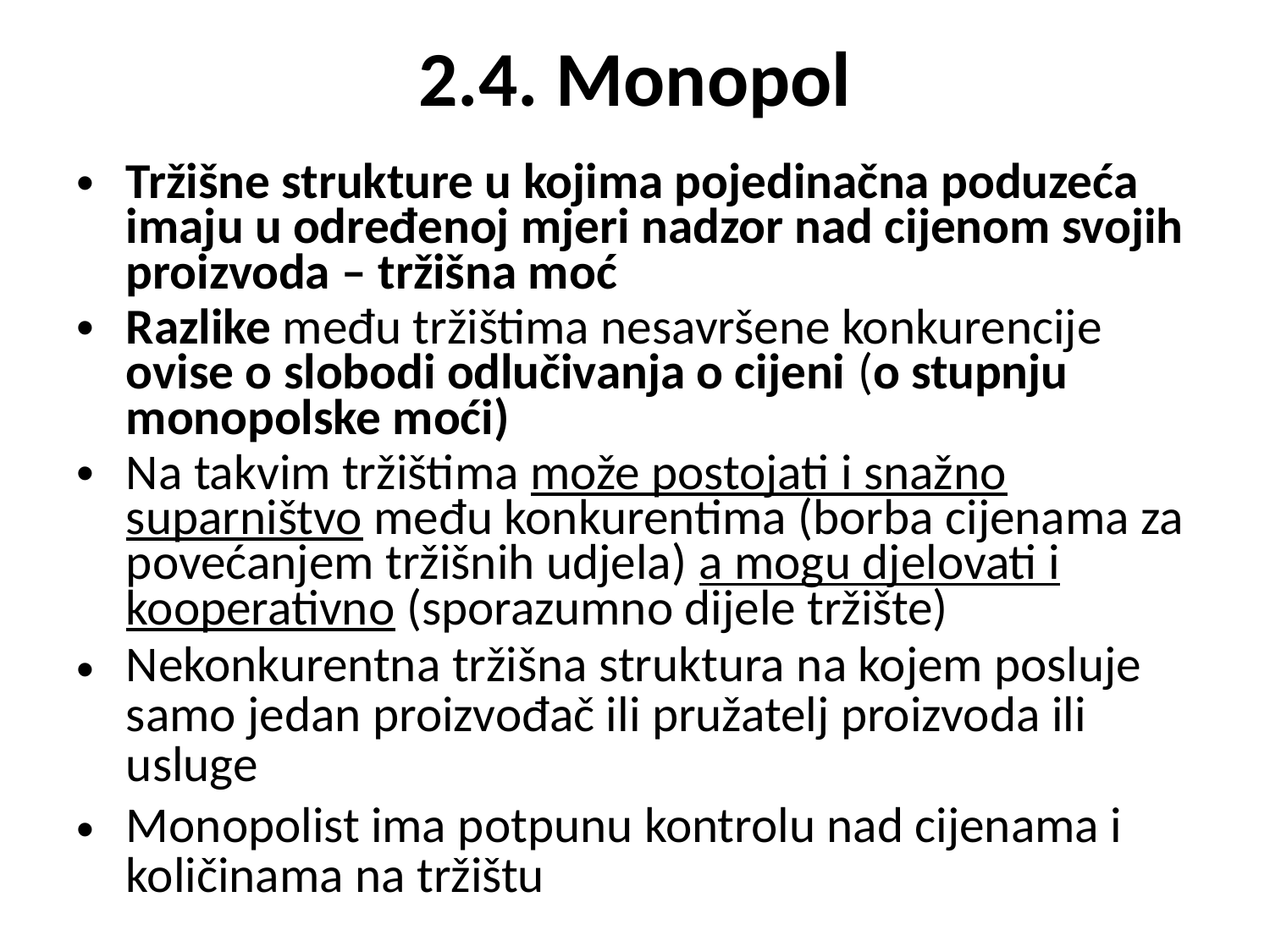

# 2.4. Monopol
Tržišne strukture u kojima pojedinačna poduzeća imaju u određenoj mjeri nadzor nad cijenom svojih proizvoda – tržišna moć
Razlike među tržištima nesavršene konkurencije ovise o slobodi odlučivanja o cijeni (o stupnju monopolske moći)
Na takvim tržištima može postojati i snažno suparništvo među konkurentima (borba cijenama za povećanjem tržišnih udjela) a mogu djelovati i kooperativno (sporazumno dijele tržište)
Nekonkurentna tržišna struktura na kojem posluje samo jedan proizvođač ili pružatelj proizvoda ili usluge
Monopolist ima potpunu kontrolu nad cijenama i količinama na tržištu